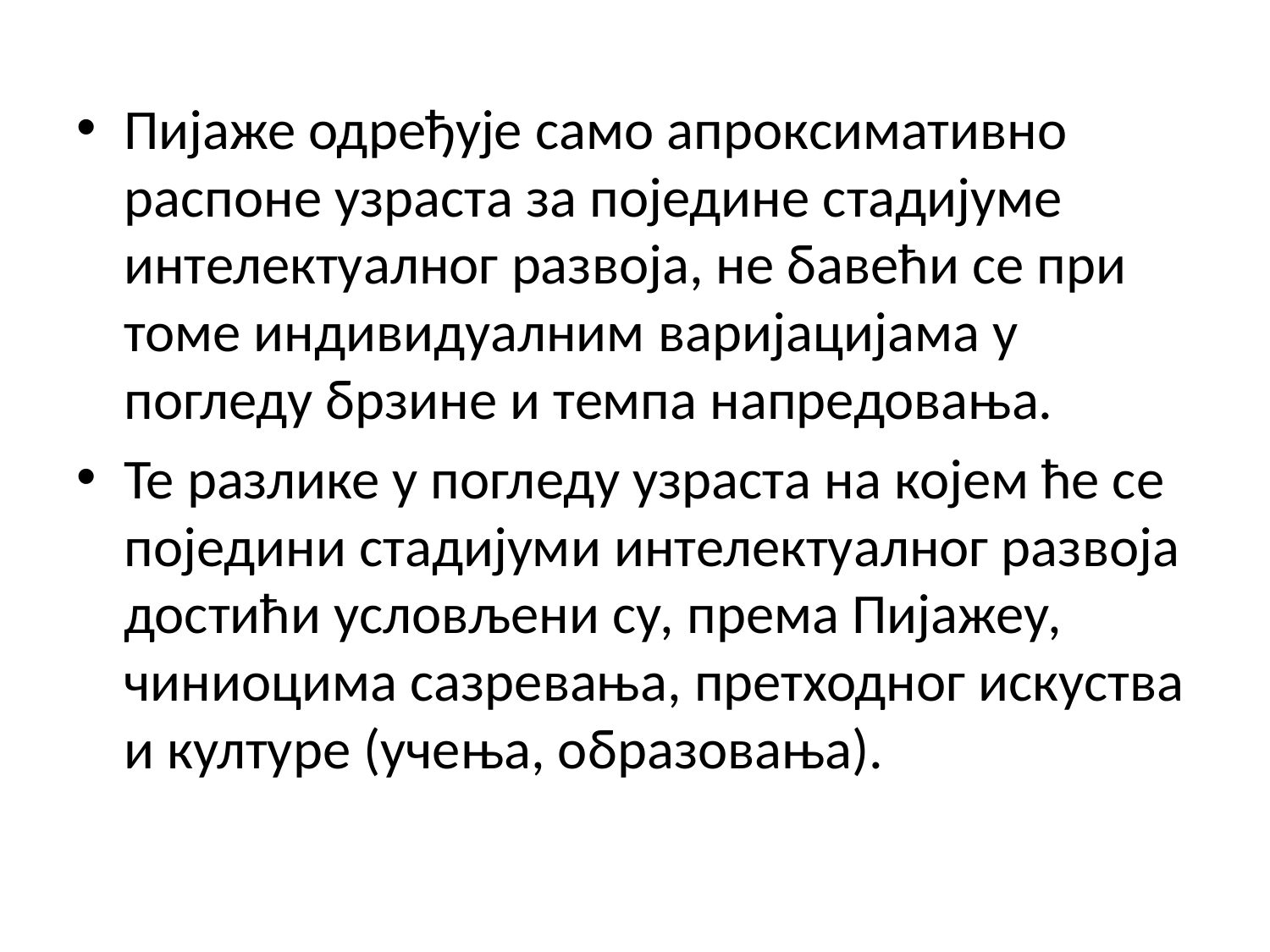

Пијаже одређује само апроксимативно распоне узраста за поједине стадијуме интелектуалног развоја, не бавећи се при томе индивидуалним варијацијама у погледу брзине и темпа напредовања.
Те разлике у погледу узраста на којем ће се поједини стадијуми интелектуалног развоја достићи условљени су, према Пијажеу, чиниоцима сазревања, претходног искуства и културе (учења, образовања).